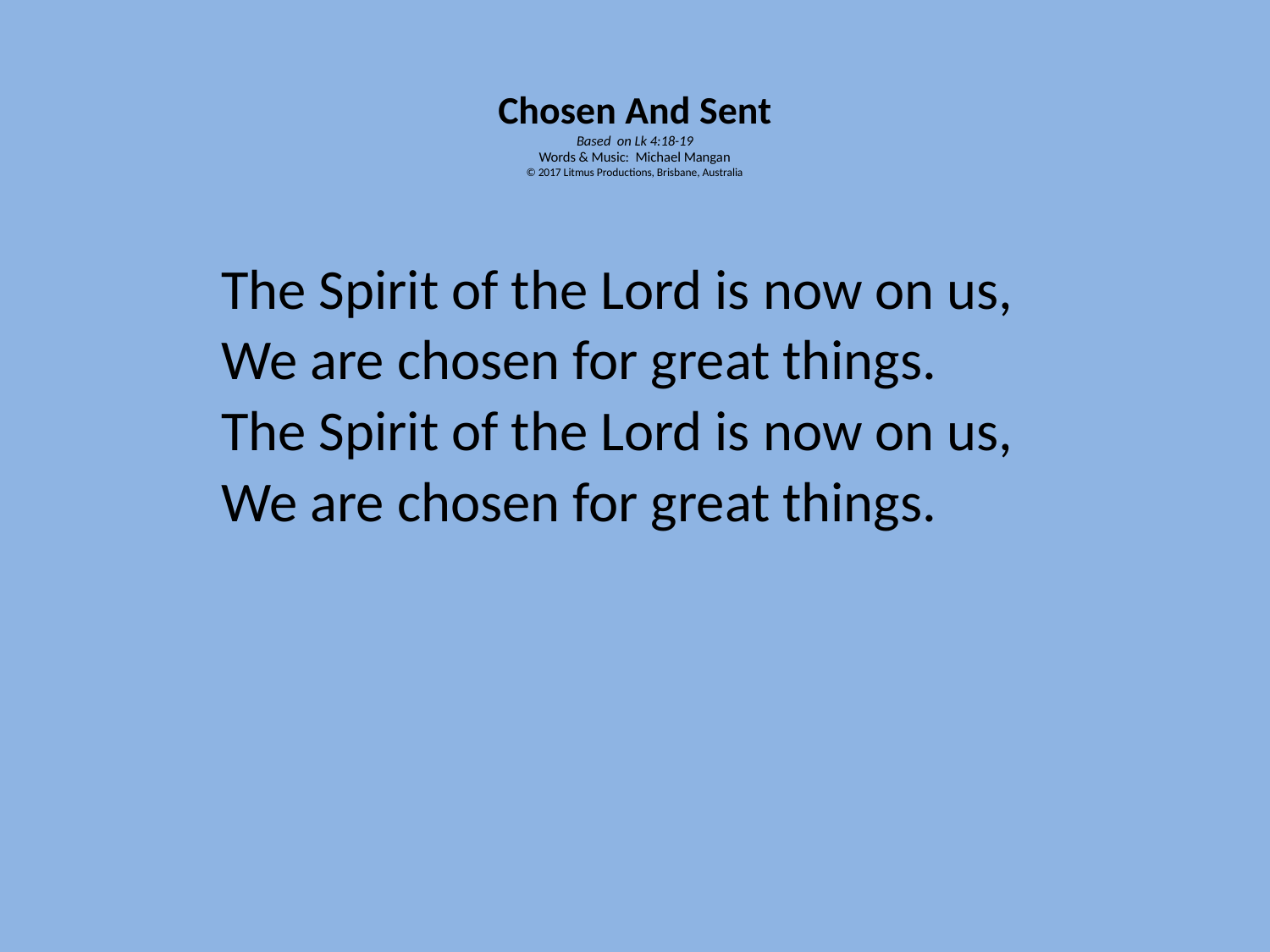

# Chosen And Sent Based  on Lk 4:18-19 Words & Music:  Michael Mangan © 2017 Litmus Productions, Brisbane, Australia
The Spirit of the Lord is now on us,
We are chosen for great things.
The Spirit of the Lord is now on us,
We are chosen for great things.